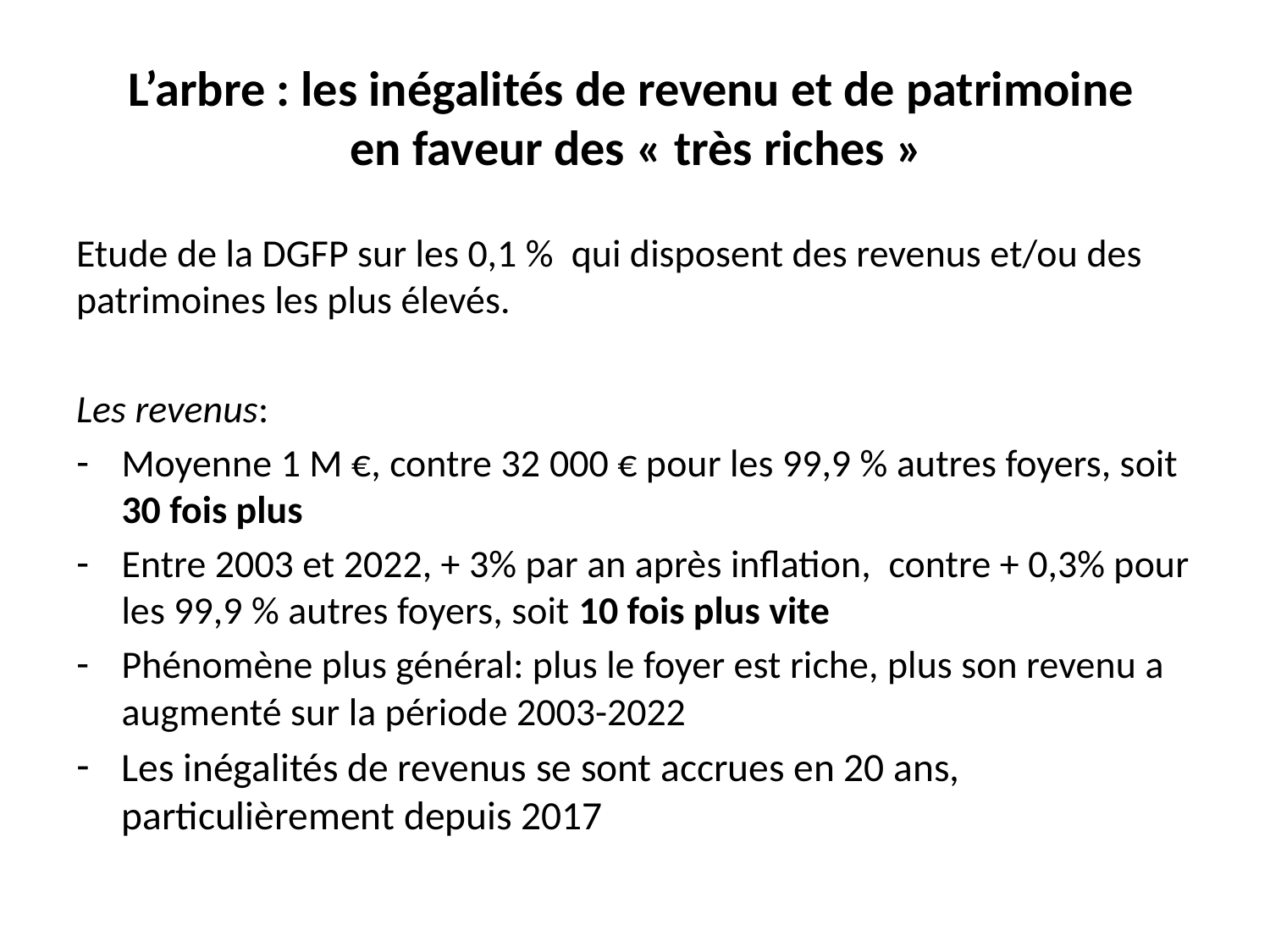

# L’arbre : les inégalités de revenu et de patrimoine en faveur des « très riches »
Etude de la DGFP sur les 0,1 %  qui disposent des revenus et/ou des patrimoines les plus élevés.

Les revenus:
Moyenne 1 M €, contre 32 000 € pour les 99,9 % autres foyers, soit 30 fois plus
Entre 2003 et 2022, + 3% par an après inflation,  contre + 0,3% pour les 99,9 % autres foyers, soit 10 fois plus vite
Phénomène plus général: plus le foyer est riche, plus son revenu a augmenté sur la période 2003-2022
Les inégalités de revenus se sont accrues en 20 ans, particulièrement depuis 2017